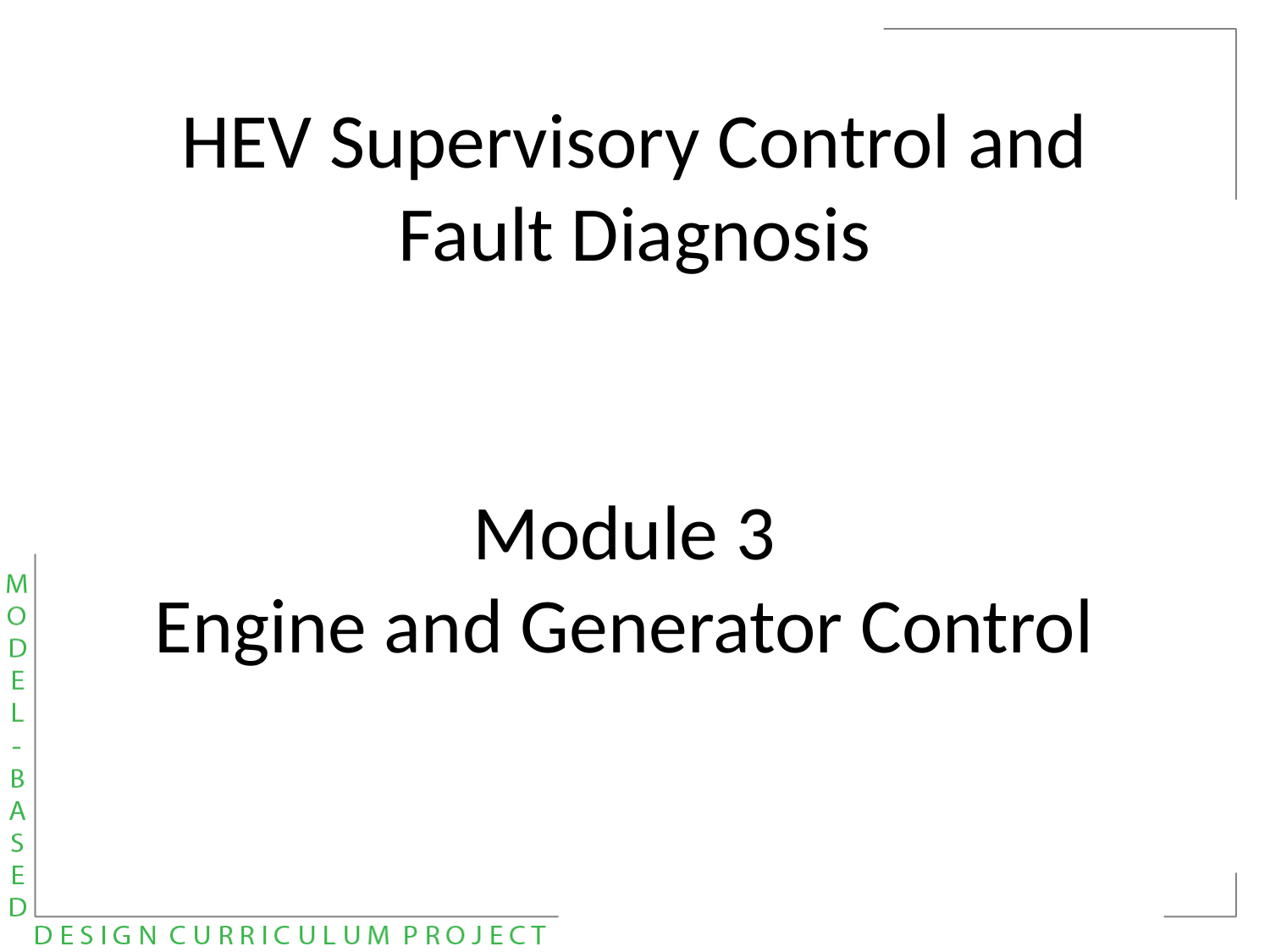

HEV Supervisory Control and Fault Diagnosis
Module 3
Engine and Generator Control